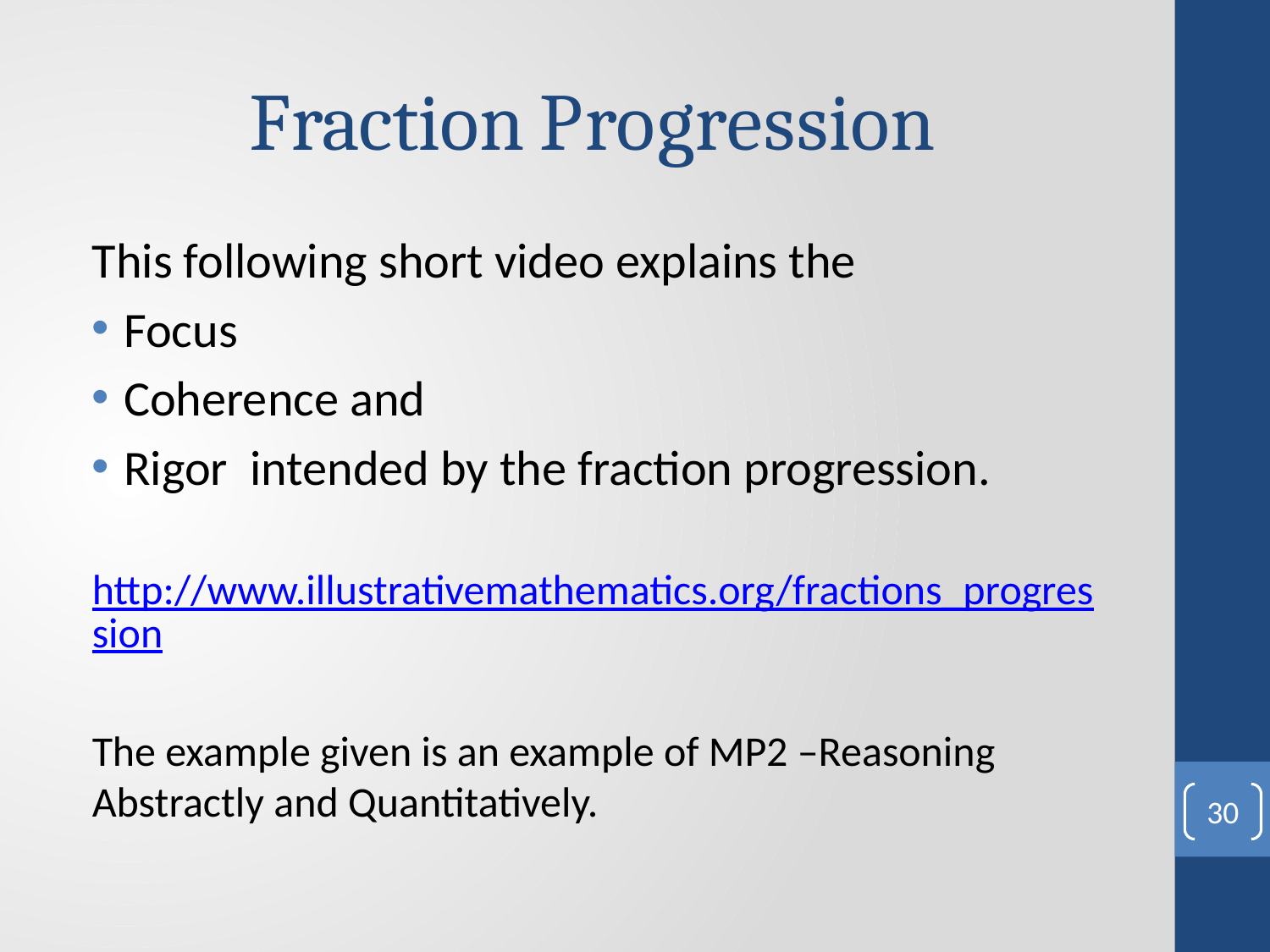

# Fraction Progression
This following short video explains the
Focus
Coherence and
Rigor  intended by the fraction progression.

http://www.illustrativemathematics.org/fractions_progression

The example given is an example of MP2 –Reasoning Abstractly and Quantitatively.

30